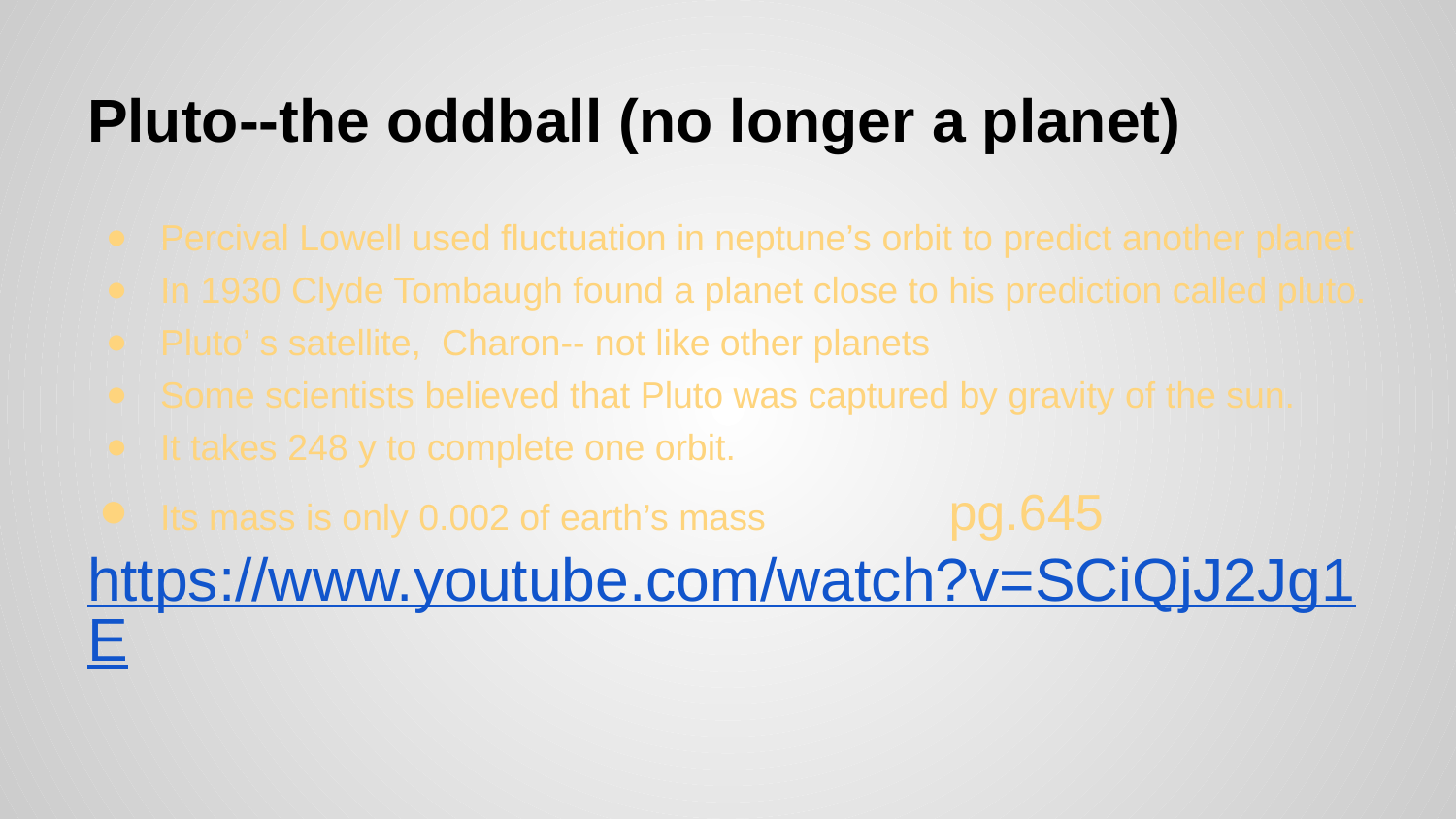

# Pluto--the oddball (no longer a planet)
Percival Lowell used fluctuation in neptune’s orbit to predict another planet
In 1930 Clyde Tombaugh found a planet close to his prediction called pluto.
Pluto’ s satellite,  Charon-- not like other planets
Some scientists believed that Pluto was captured by gravity of the sun.
It takes 248 y to complete one orbit.
Its mass is only 0.002 of earth’s mass             pg.645
https://www.youtube.com/watch?v=SCiQjJ2Jg1E